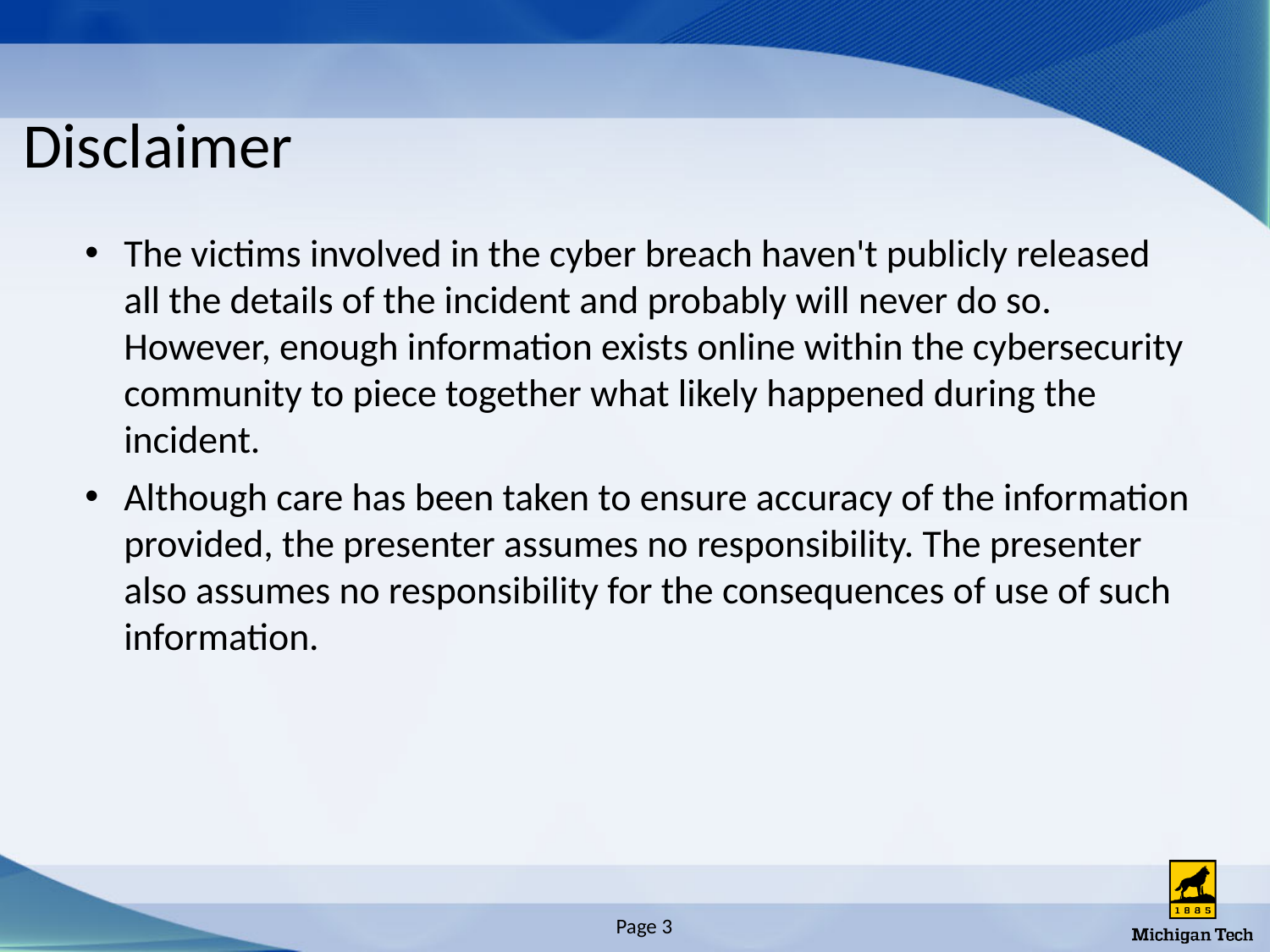

# Disclaimer
The victims involved in the cyber breach haven't publicly released all the details of the incident and probably will never do so. However, enough information exists online within the cybersecurity community to piece together what likely happened during the incident.
Although care has been taken to ensure accuracy of the information provided, the presenter assumes no responsibility. The presenter also assumes no responsibility for the consequences of use of such information.